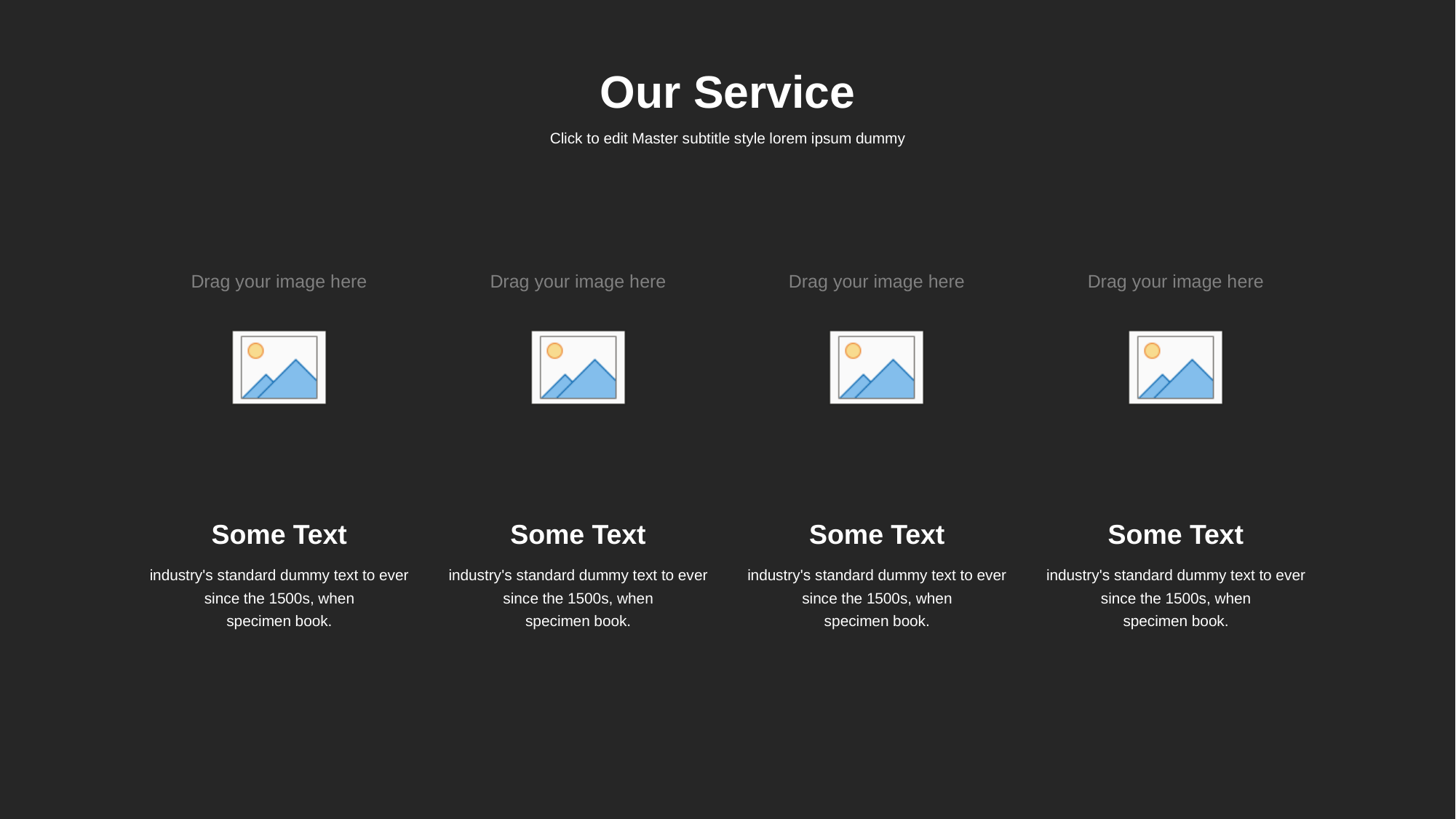

# Our Service
Click to edit Master subtitle style lorem ipsum dummy

Some Text
industry's standard dummy text to ever since the 1500s, when
specimen book.
Some Text
industry's standard dummy text to ever since the 1500s, when
specimen book.
Some Text
industry's standard dummy text to ever since the 1500s, when
specimen book.
Some Text
industry's standard dummy text to ever since the 1500s, when
specimen book.